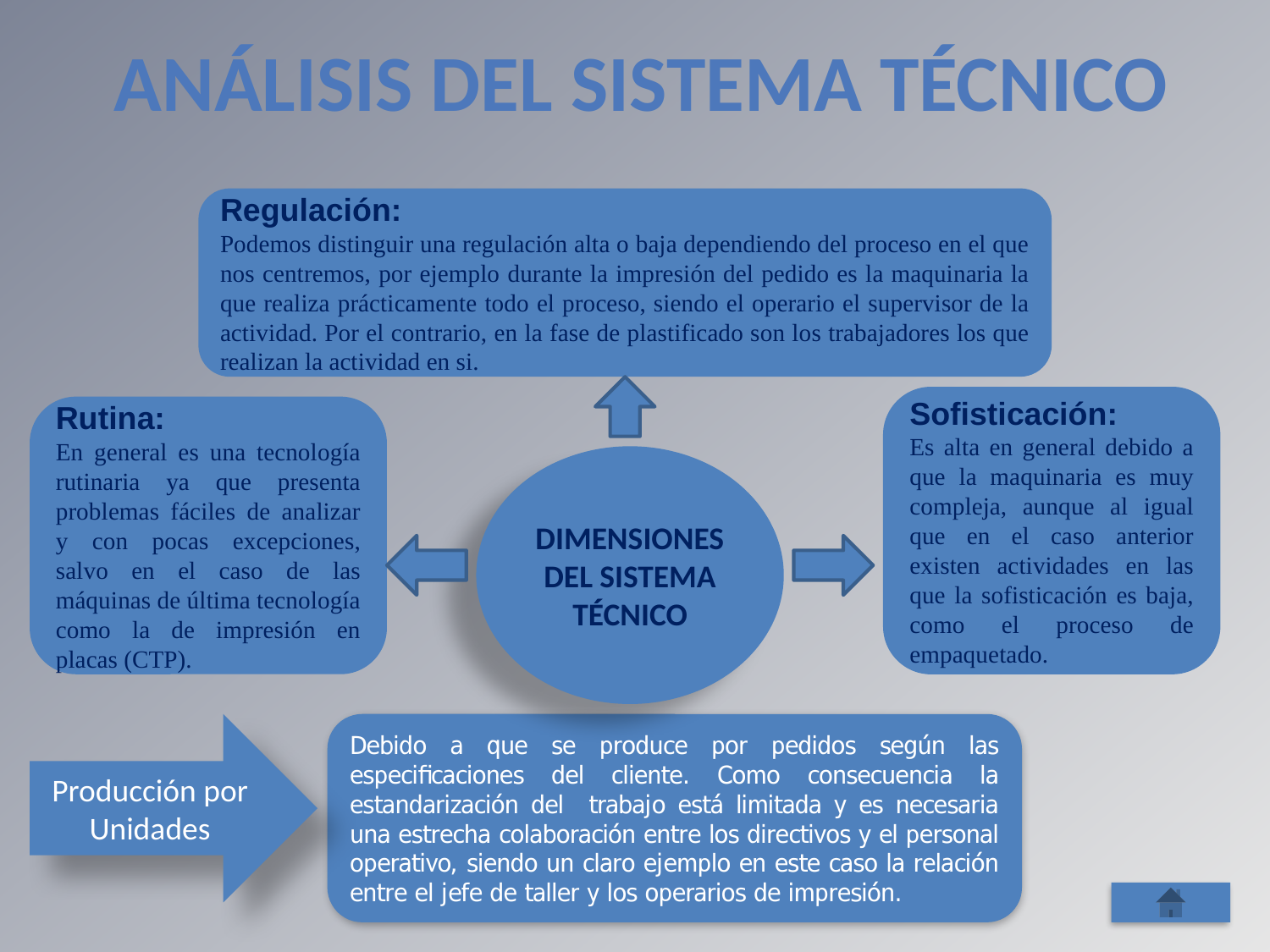

# análisis del sistema técnico
Regulación:
Podemos distinguir una regulación alta o baja dependiendo del proceso en el que nos centremos, por ejemplo durante la impresión del pedido es la maquinaria la que realiza prácticamente todo el proceso, siendo el operario el supervisor de la actividad. Por el contrario, en la fase de plastificado son los trabajadores los que realizan la actividad en si.

Sofisticación:
Es alta en general debido a que la maquinaria es muy compleja, aunque al igual que en el caso anterior existen actividades en las que la sofisticación es baja, como el proceso de empaquetado.
Rutina:
En general es una tecnología rutinaria ya que presenta problemas fáciles de analizar y con pocas excepciones, salvo en el caso de las máquinas de última tecnología como la de impresión en placas (CTP).
DIMENSIONES DEL SISTEMA TÉCNICO

Producción por Unidades
Debido a que se produce por pedidos según las especificaciones del cliente. Como consecuencia la estandarización del  trabajo está limitada y es necesaria una estrecha colaboración entre los directivos y el personal operativo, siendo un claro ejemplo en este caso la relación entre el jefe de taller y los operarios de impresión.